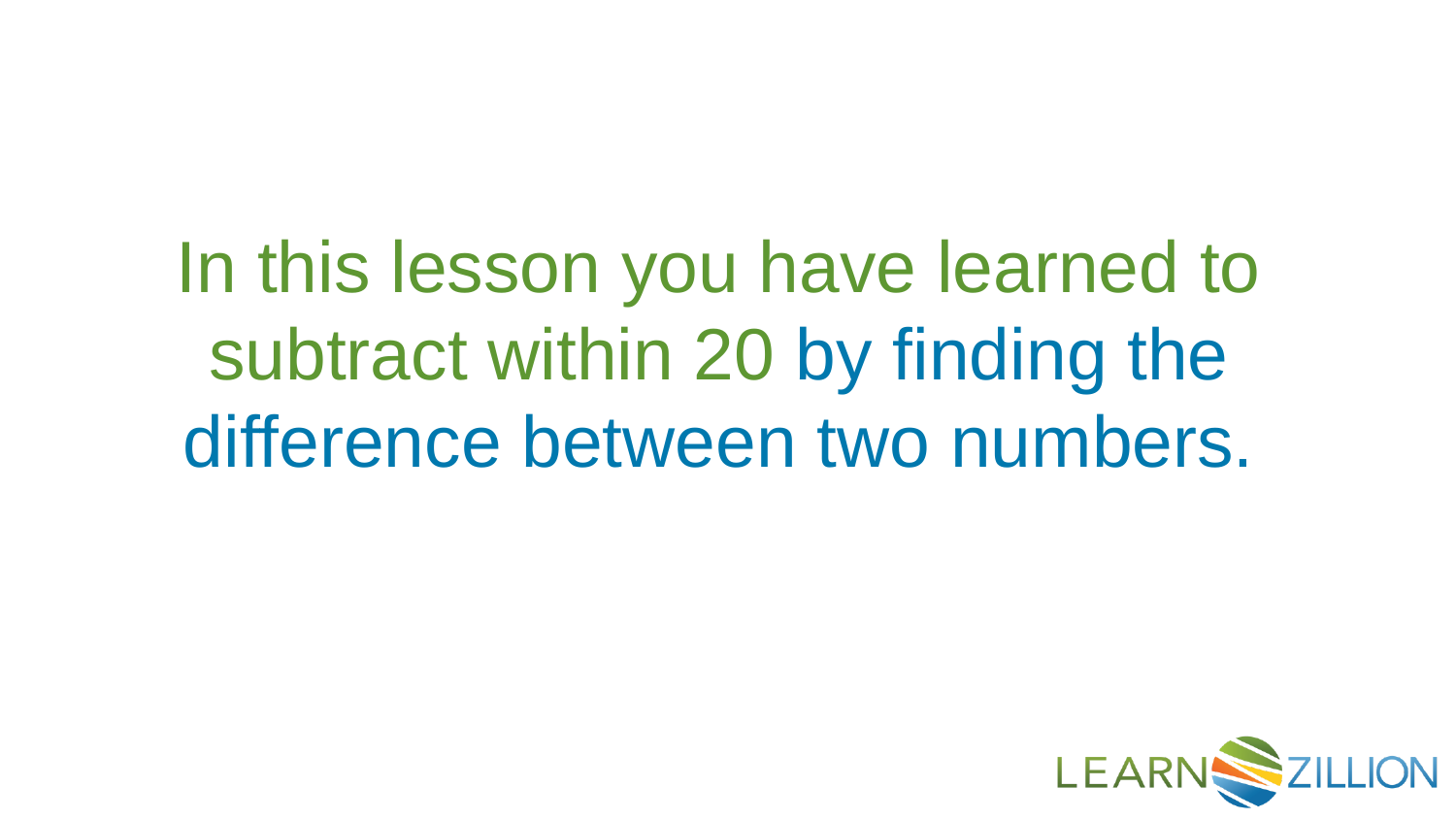

In this lesson you have learned to subtract within 20 by finding the difference between two numbers.